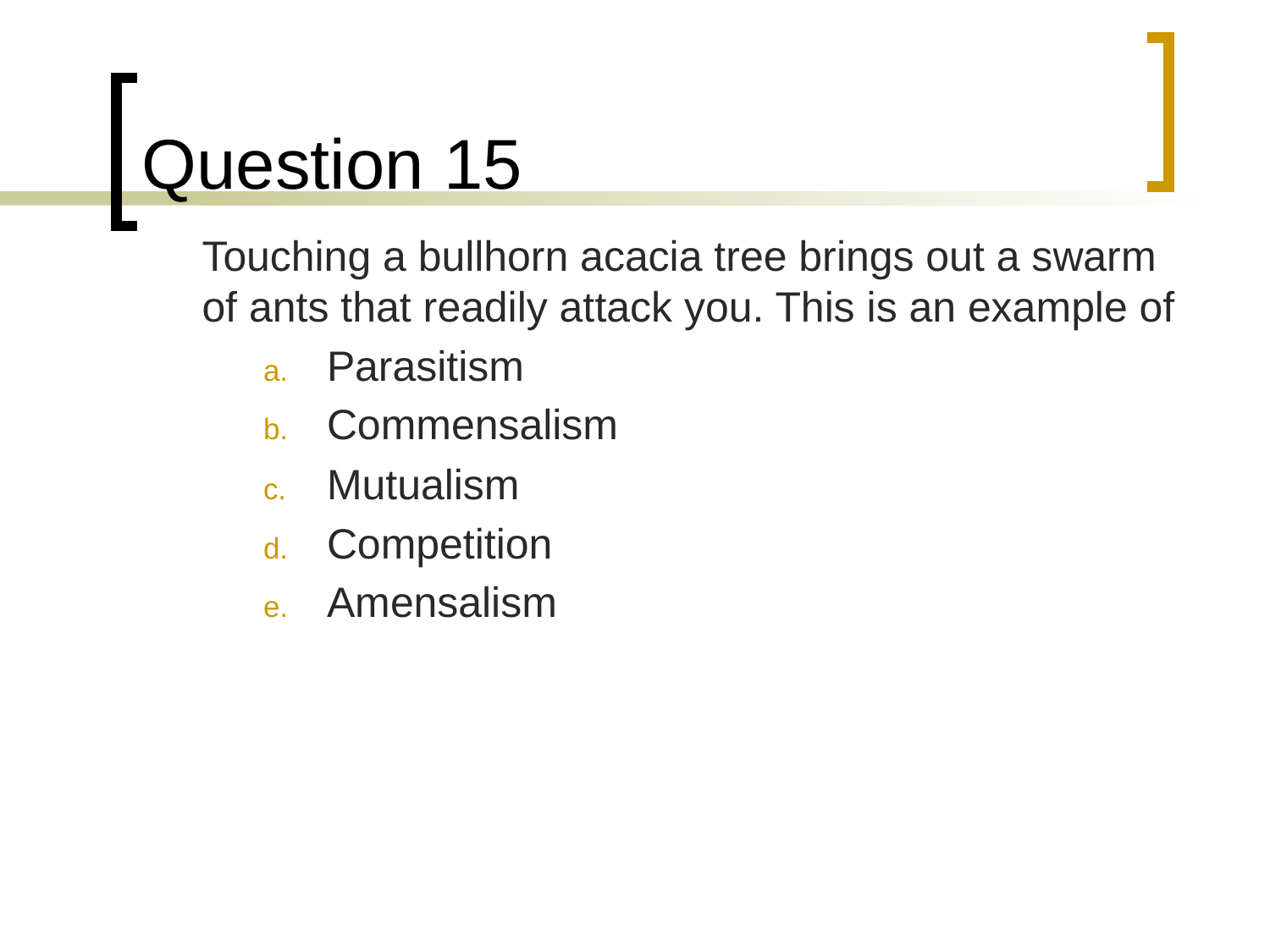

# Question 15
	Touching a bullhorn acacia tree brings out a swarm of ants that readily attack you. This is an example of
Parasitism
Commensalism
Mutualism
Competition
Amensalism